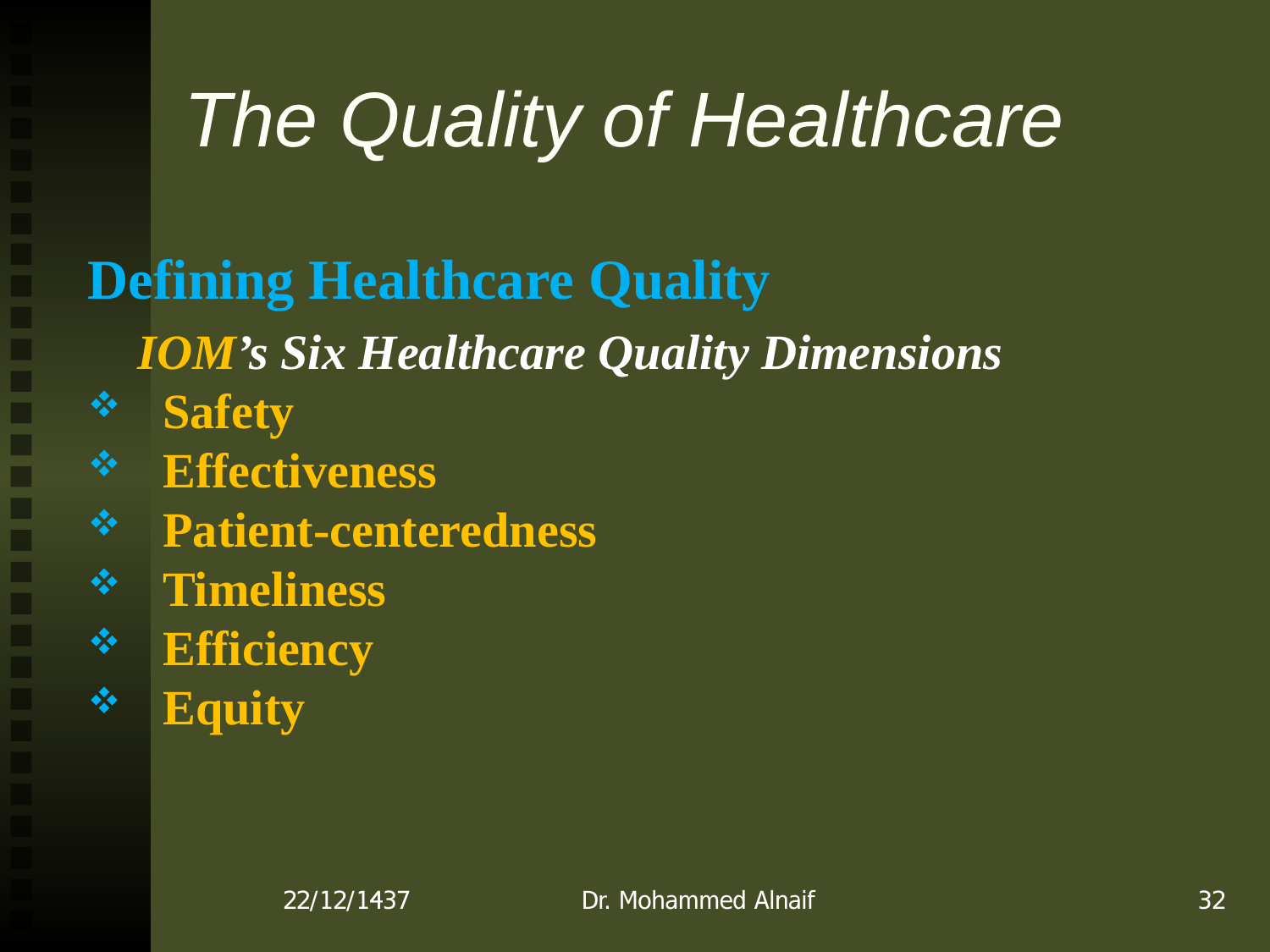

# The Quality of Healthcare
Defining Healthcare Quality
IOM’s Six Healthcare Quality Dimensions
Safety
Effectiveness
Patient-centeredness
Timeliness
Efficiency
Equity
22/12/1437
Dr. Mohammed Alnaif
32